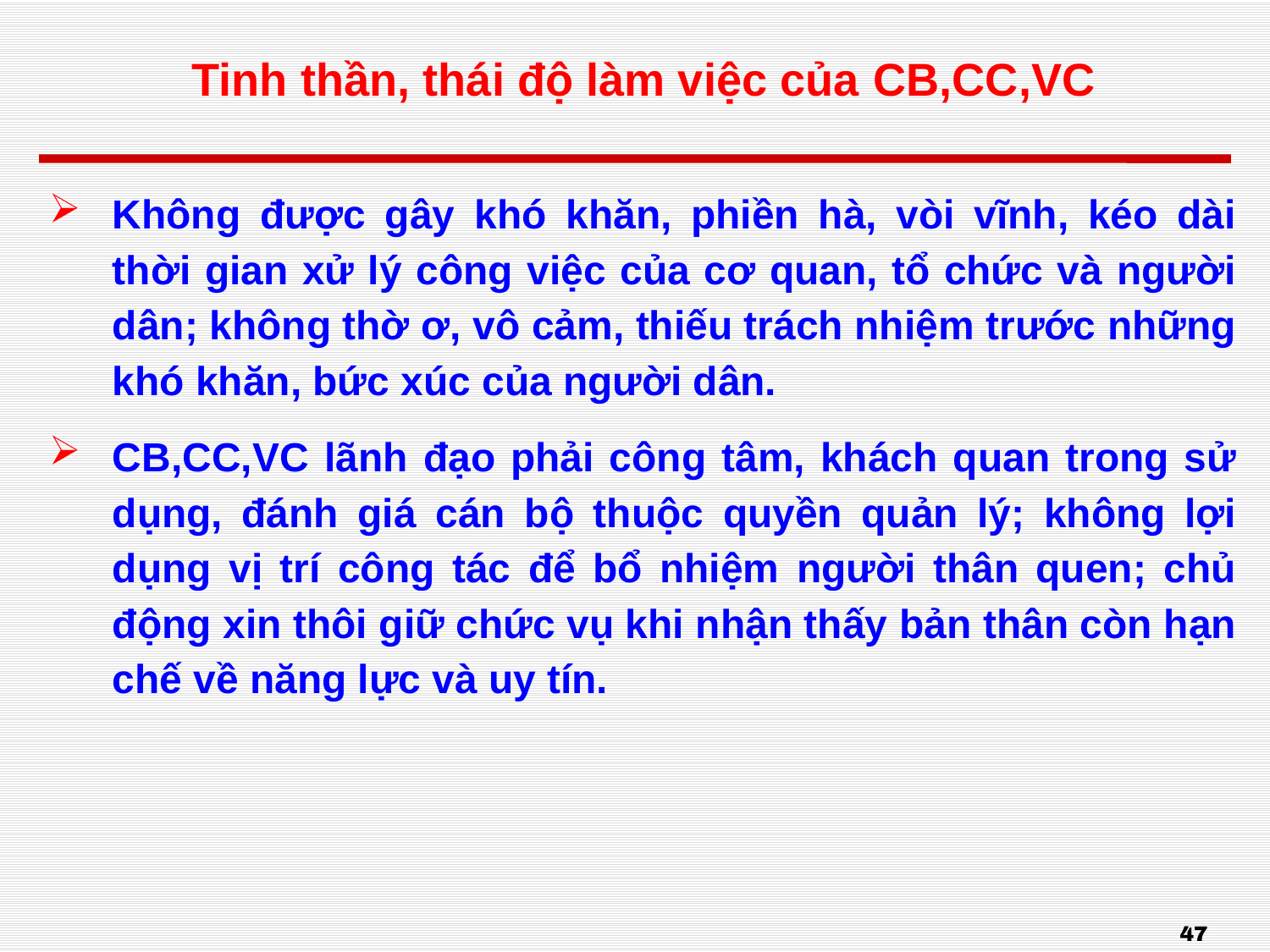

# Tinh thần, thái độ làm việc của CB,CC,VC
Không được gây khó khăn, phiền hà, vòi vĩnh, kéo dài thời gian xử lý công việc của cơ quan, tổ chức và người dân; không thờ ơ, vô cảm, thiếu trách nhiệm trước những khó khăn, bức xúc của người dân.
CB,CC,VC lãnh đạo phải công tâm, khách quan trong sử dụng, đánh giá cán bộ thuộc quyền quản lý; không lợi dụng vị trí công tác để bổ nhiệm người thân quen; chủ động xin thôi giữ chức vụ khi nhận thấy bản thân còn hạn chế về năng lực và uy tín.